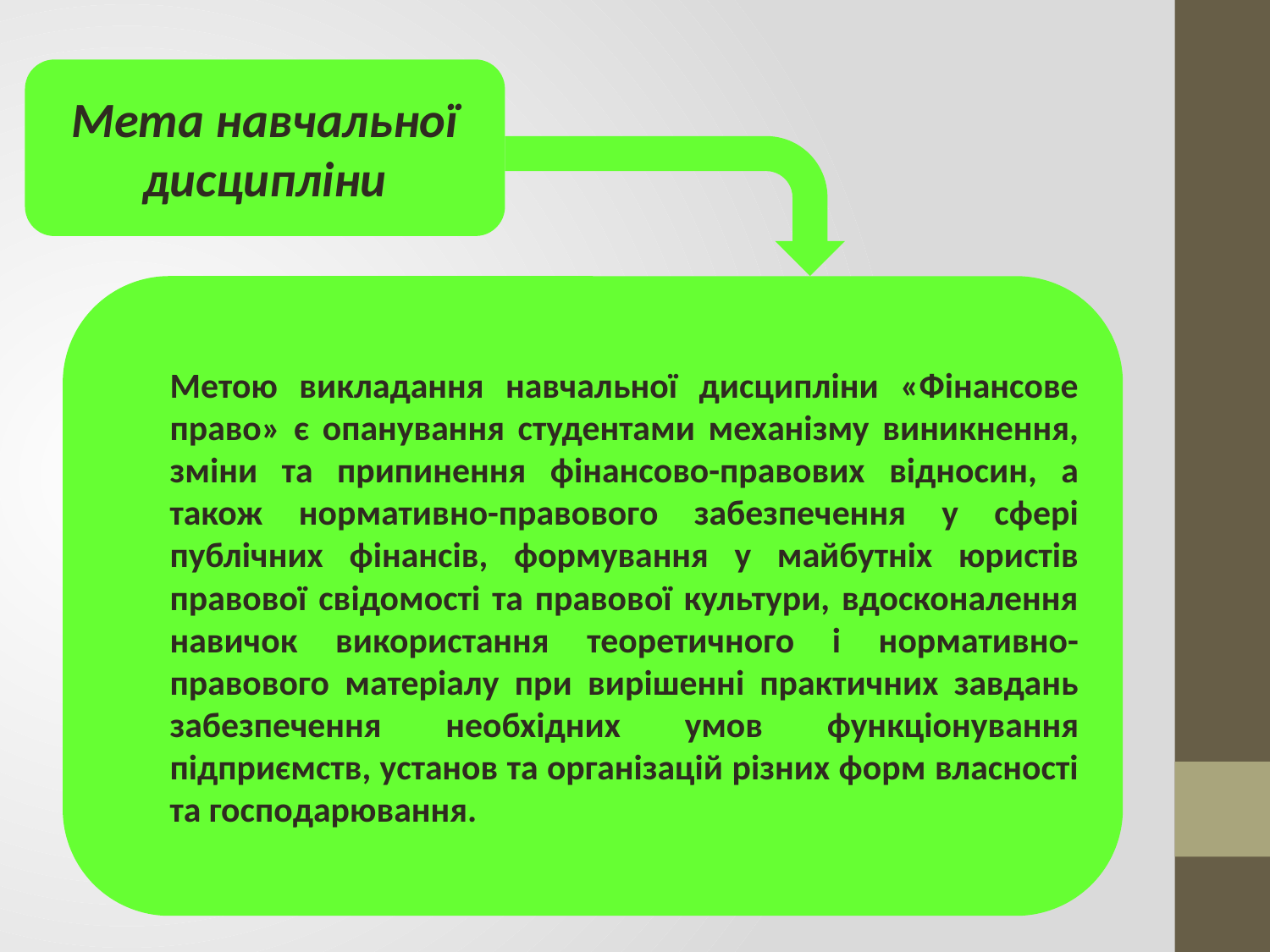

Мета навчальної дисципліни
Метою викладання навчальної дисциплiни «Фінансове право» є опанування студентами механiзму виникнення, змiни та припинення фiнансово-правових вiдносин, а також нормативно-правового забезпечення у сфері публічних фiнансiв, формування у майбутнiх юристів правової свiдомостi та правової культури, вдосконалення навичок використання теоретичного і нормативно-правового матеріалу при вирішенні практичних завдань забезпечення необхідних умов функціонування підприємств, установ та організацій різних форм власності та господарювання.